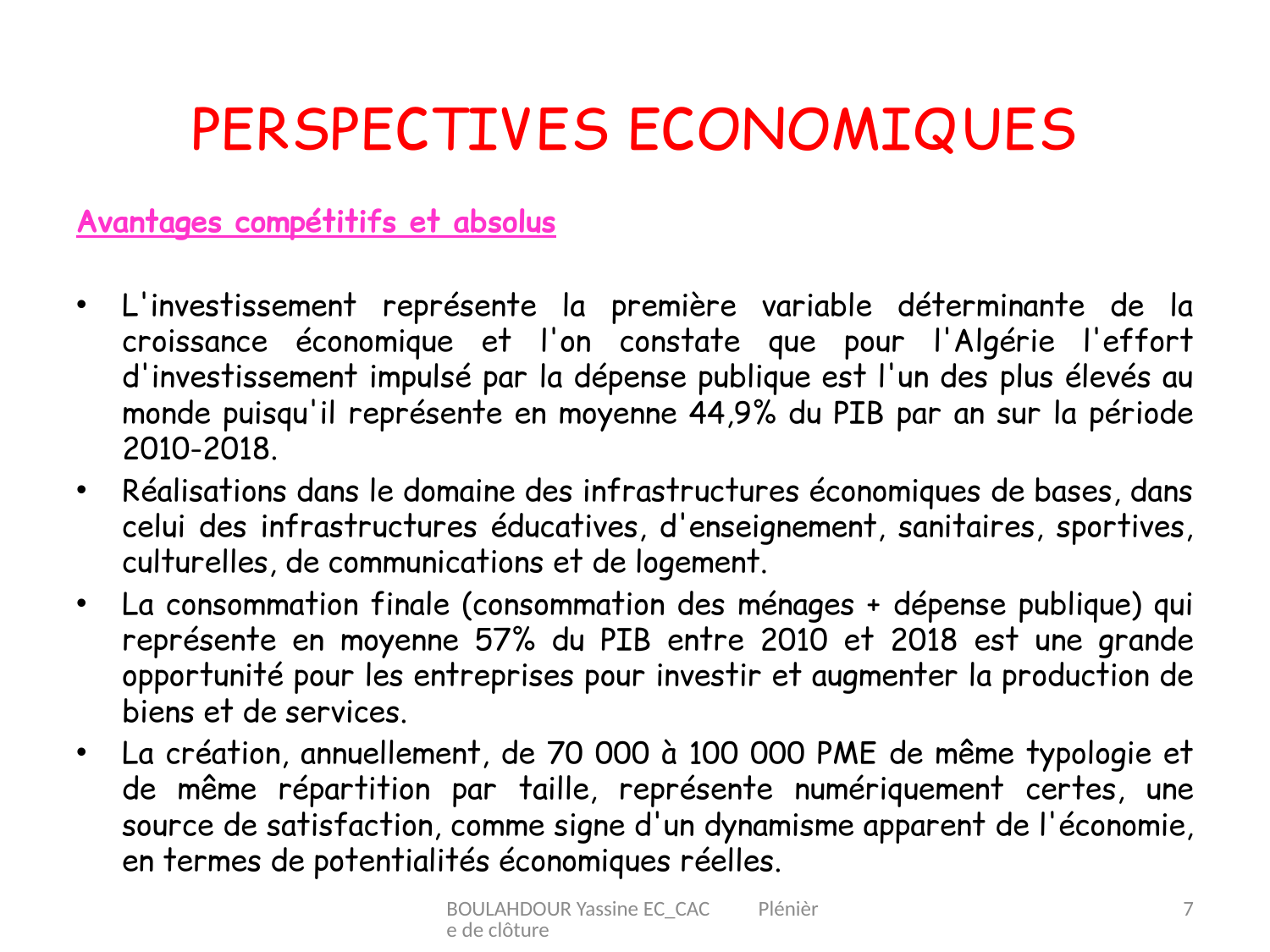

# PERSPECTIVES ECONOMIQUES
Avantages compétitifs et absolus

L'investissement représente la première variable déterminante de la croissance économique et l'on constate que pour l'Algérie l'effort d'investissement impulsé par la dépense publique est l'un des plus élevés au monde puisqu'il représente en moyenne 44,9% du PIB par an sur la période 2010-2018.
Réalisations dans le domaine des infrastructures économiques de bases, dans celui des infrastructures éducatives, d'enseignement, sanitaires, sportives, culturelles, de communications et de logement.
La consommation finale (consommation des ménages + dépense publique) qui représente en moyenne 57% du PIB entre 2010 et 2018 est une grande opportunité pour les entreprises pour investir et augmenter la production de biens et de services.
La création, annuellement, de 70 000 à 100 000 PME de même typologie et de même répartition par taille, représente numériquement certes, une source de satisfaction, comme signe d'un dynamisme apparent de l'économie, en termes de potentialités économiques réelles.

BOULAHDOUR Yassine EC_CAC          Plénière de clôture
7